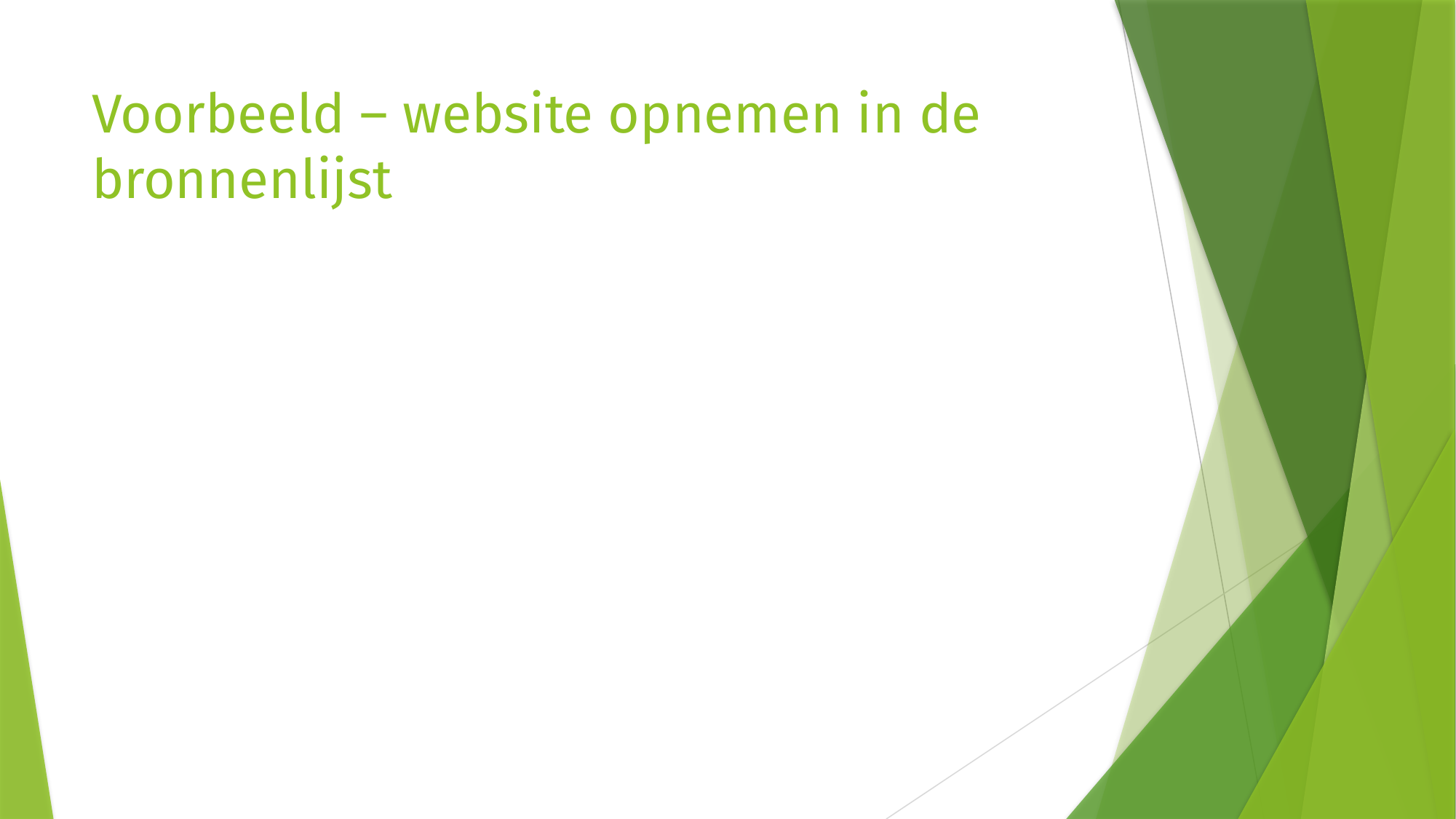

# Voorbeeld – website opnemen in de bronnenlijst